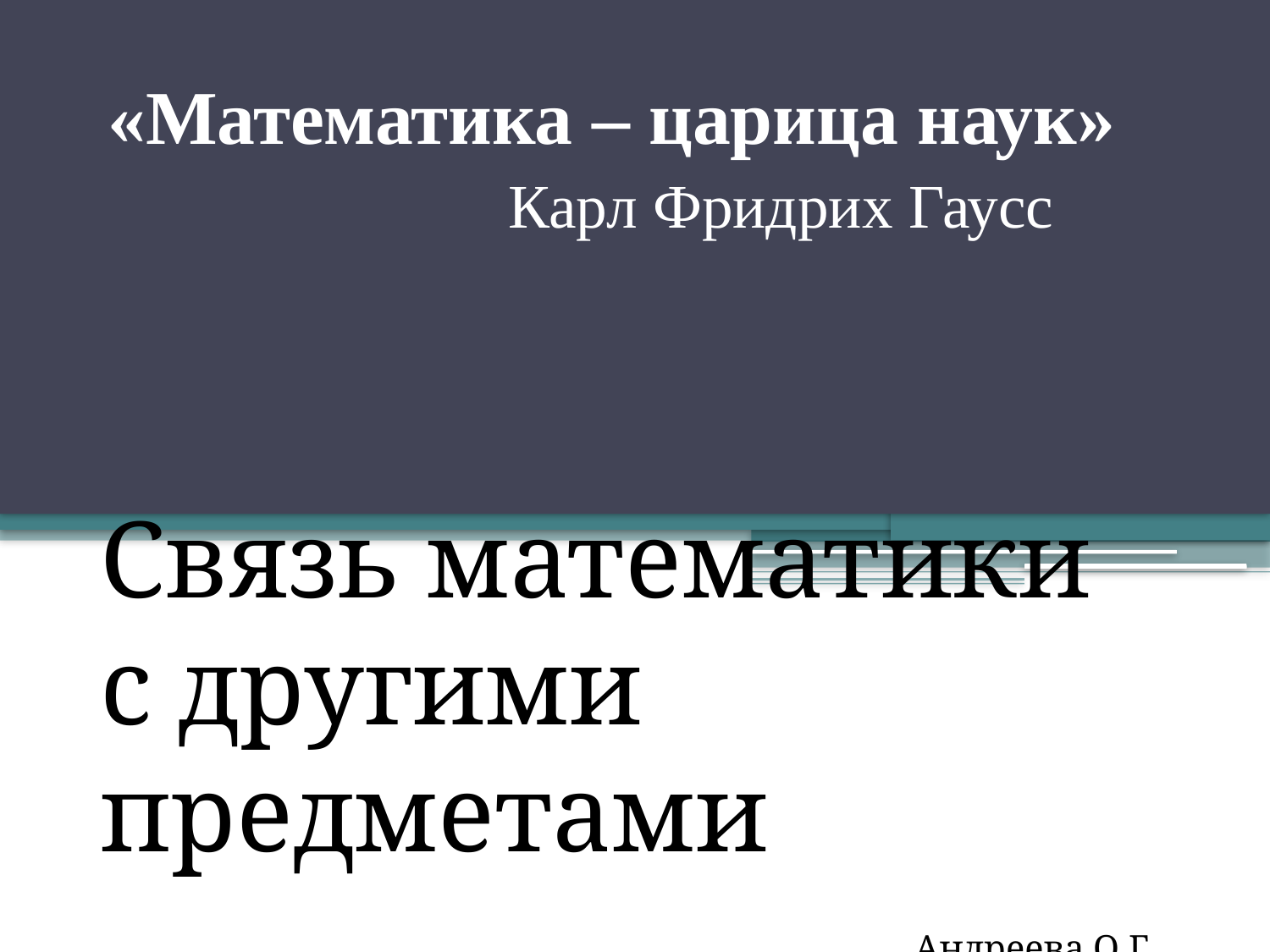

# «Математика – царица наук» Карл Фридрих Гаусс
Связь математики с другими предметами

Андреева О.Г.
Учитель математики